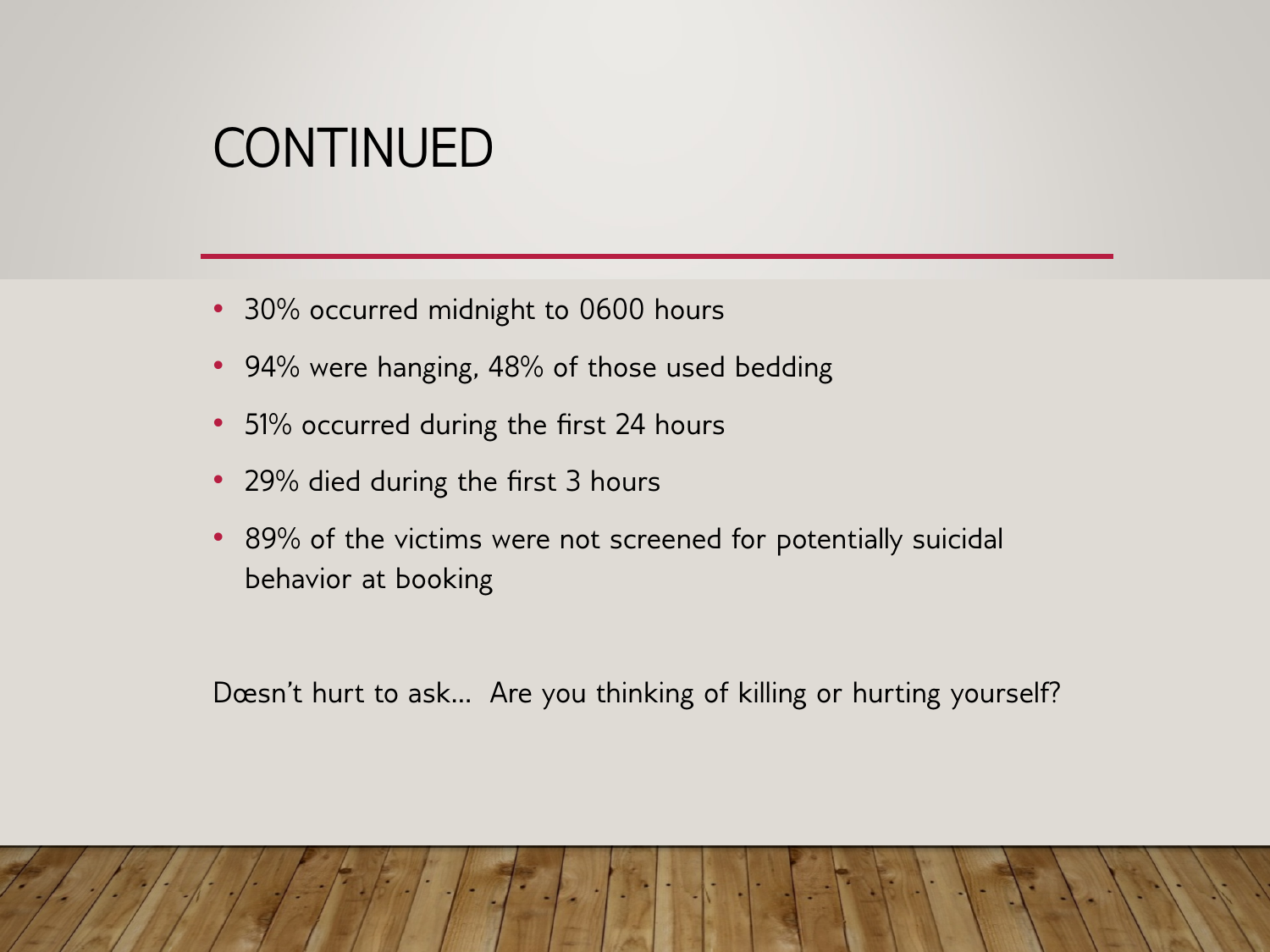

# CONTINUED
30% occurred midnight to 0600 hours
94% were hanging, 48% of those used bedding
51% occurred during the first 24 hours
29% died during the first 3 hours
89% of the victims were not screened for potentially suicidal behavior at booking

Doesn’t hurt to ask…  Are you thinking of killing or hurting yourself?